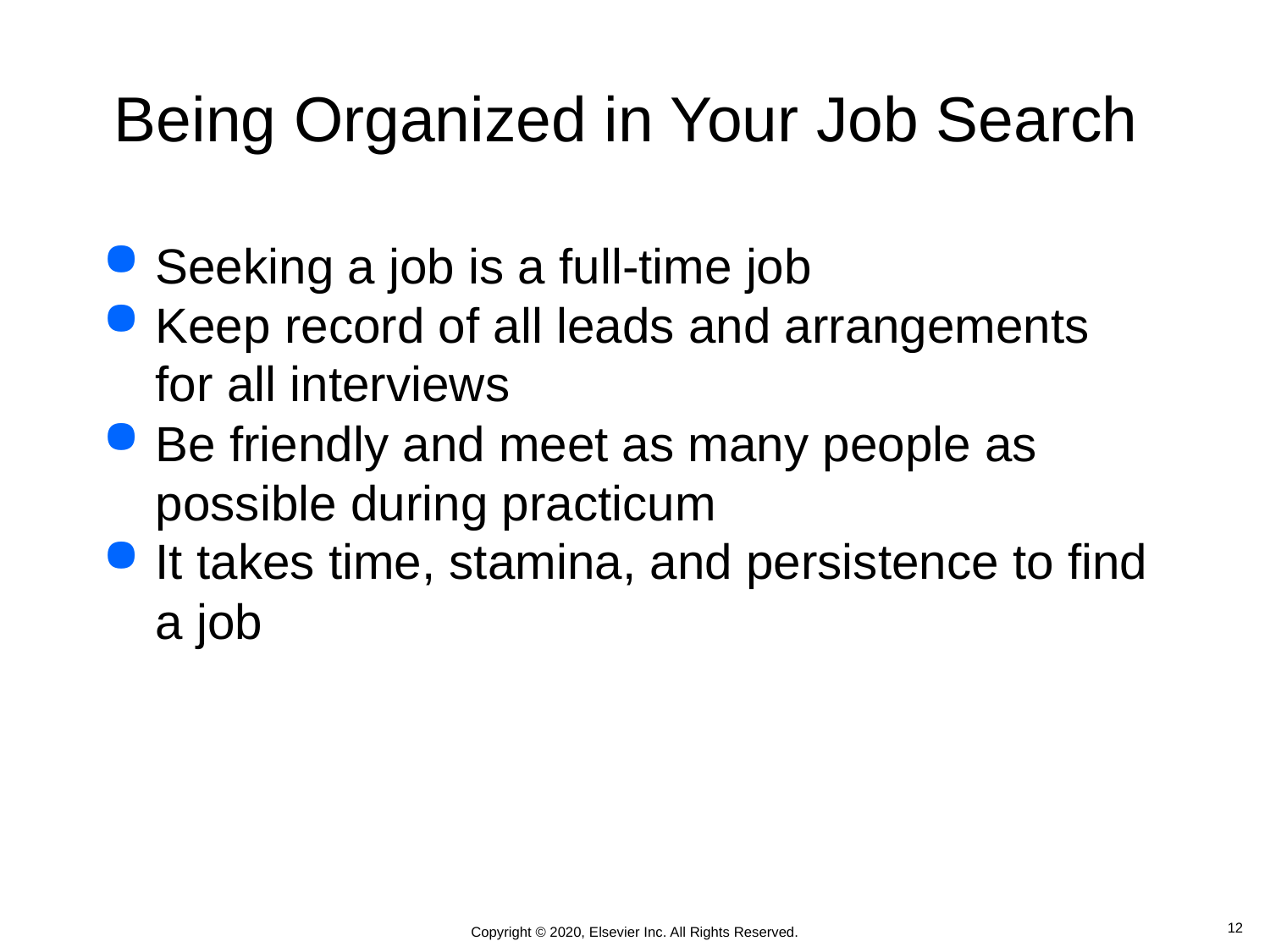

# Being Organized in Your Job Search
Seeking a job is a full-time job
Keep record of all leads and arrangements for all interviews
Be friendly and meet as many people as possible during practicum
It takes time, stamina, and persistence to find a job
 12